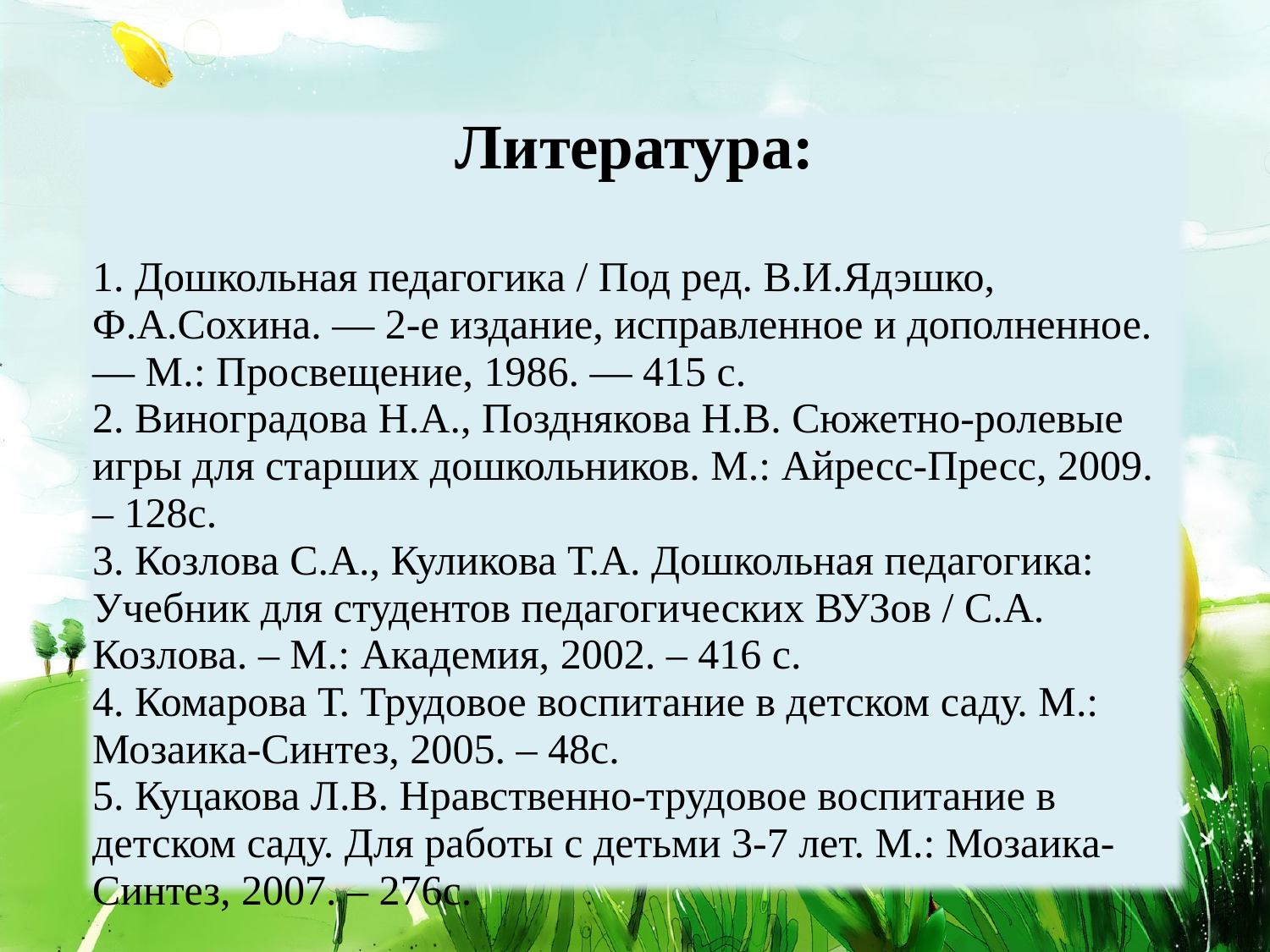

Литература:

1. Дошкольная педагогика / Под ред. В.И.Ядэшко, Ф.А.Сохина. — 2-е издание, исправленное и дополненное. — М.: Просвещение, 1986. — 415 с.
2. Виноградова Н.А., Позднякова Н.В. Сюжетно-ролевые игры для старших дошкольников. М.: Айресс-Пресс, 2009. – 128с.
3. Козлова С.А., Куликова Т.А. Дошкольная педагогика: Учебник для студентов педагогических ВУЗов / С.А. Козлова. – М.: Академия, 2002. – 416 с.
4. Комарова Т. Трудовое воспитание в детском саду. М.: Мозаика-Синтез, 2005. – 48с.
5. Куцакова Л.В. Нравственно-трудовое воспитание в детском саду. Для работы с детьми 3-7 лет. М.: Мозаика-Синтез, 2007. – 276с.